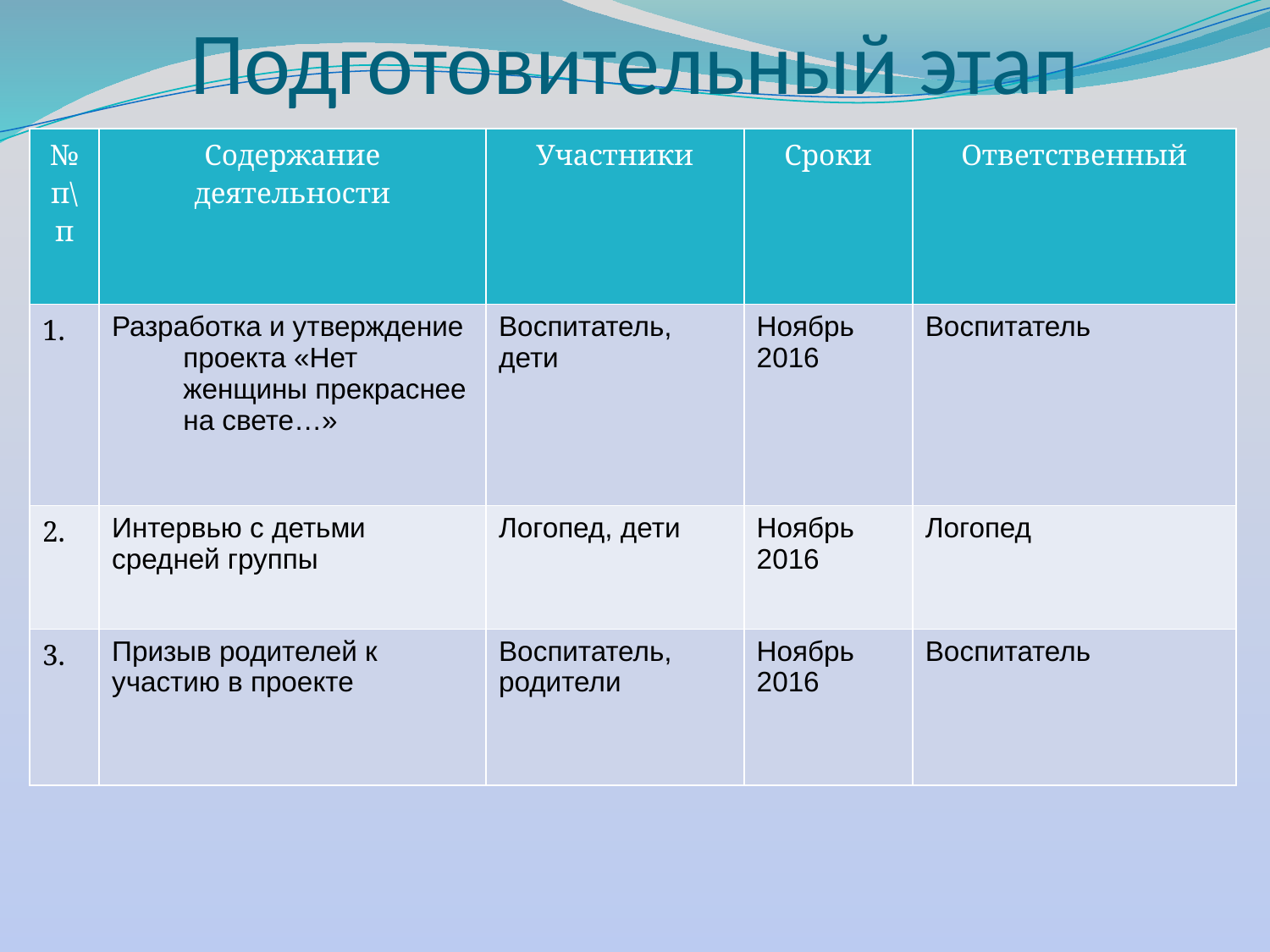

# Подготовительный этап
| № п\п | Содержание деятельности | Участники | Сроки | Ответственный |
| --- | --- | --- | --- | --- |
| 1. | Разработка и утверждение проекта «Нет женщины прекраснее на свете…» | Воспитатель, дети | Ноябрь 2016 | Воспитатель |
| 2. | Интервью с детьми средней группы | Логопед, дети | Ноябрь 2016 | Логопед |
| 3. | Призыв родителей к участию в проекте | Воспитатель, родители | Ноябрь 2016 | Воспитатель |